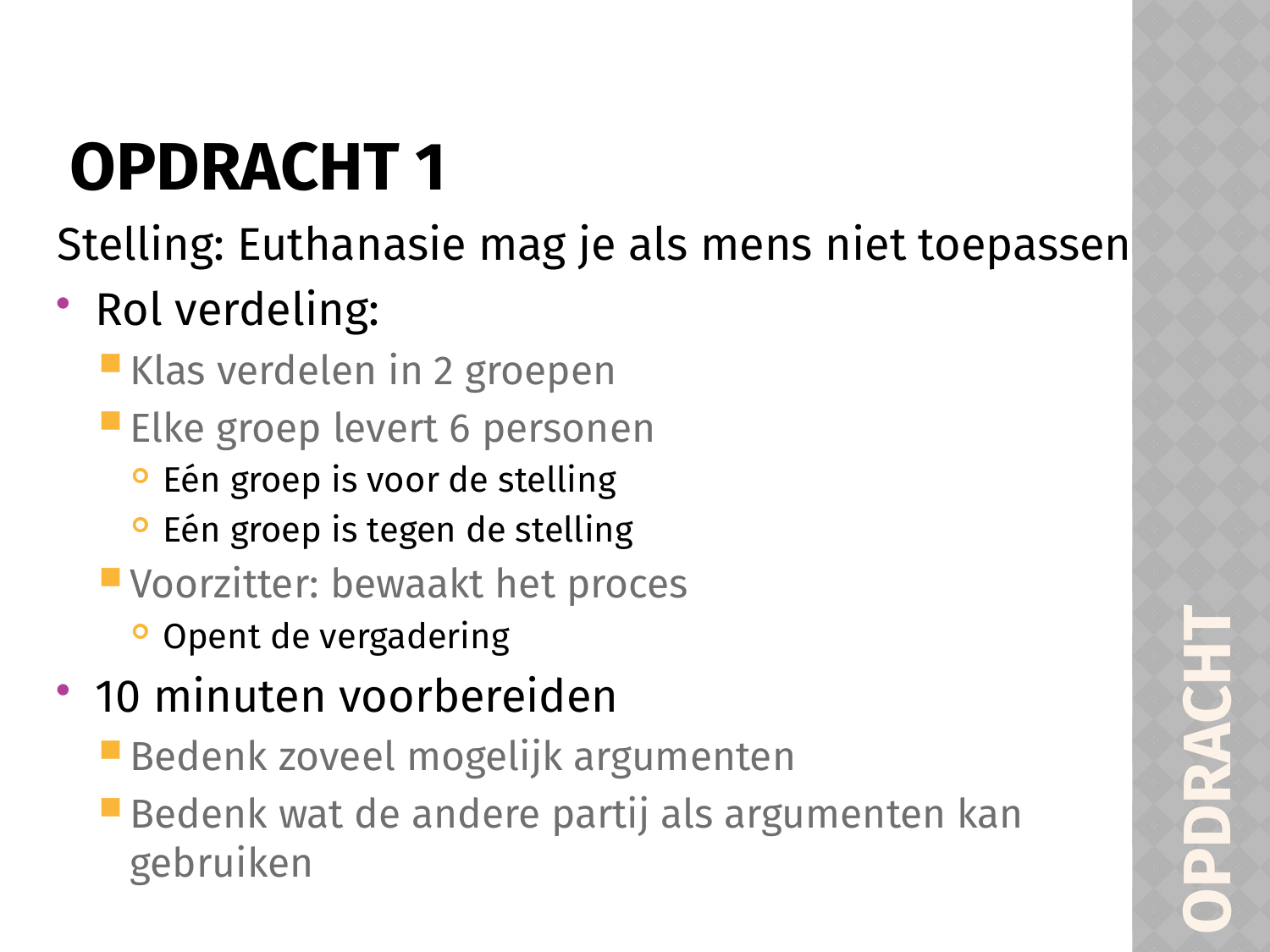

# Opdracht 1
Stelling: Euthanasie mag je als mens niet toepassen
Rol verdeling:
Klas verdelen in 2 groepen
Elke groep levert 6 personen
Eén groep is voor de stelling
Eén groep is tegen de stelling
Voorzitter: bewaakt het proces
Opent de vergadering
10 minuten voorbereiden
Bedenk zoveel mogelijk argumenten
Bedenk wat de andere partij als argumenten kan gebruiken

Opdracht